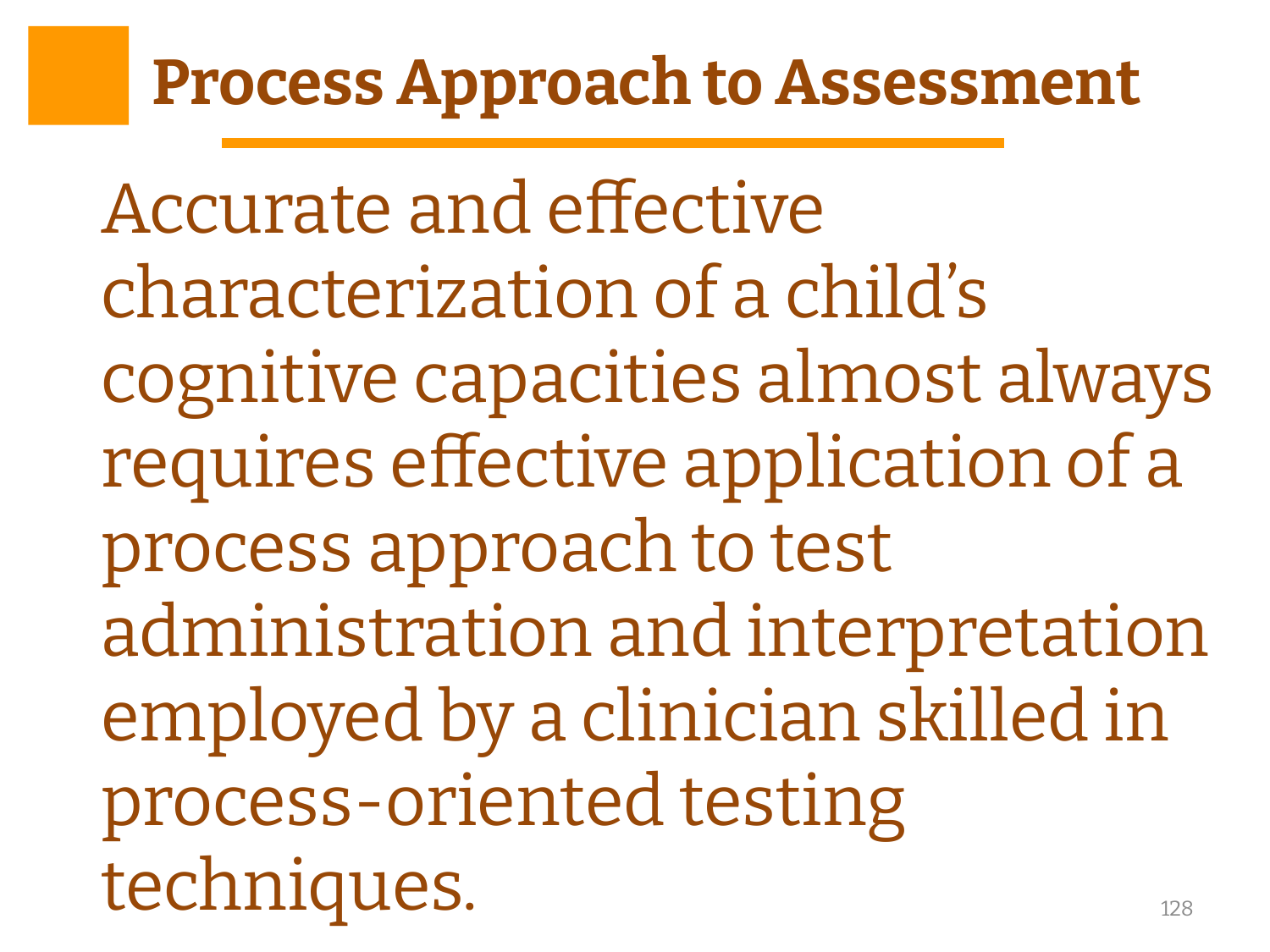

# Process Approach to Assessment

Accurate and effective characterization of a child’s cognitive capacities almost always requires effective application of a process approach to test administration and interpretation employed by a clinician skilled in process-oriented testing techniques.
128